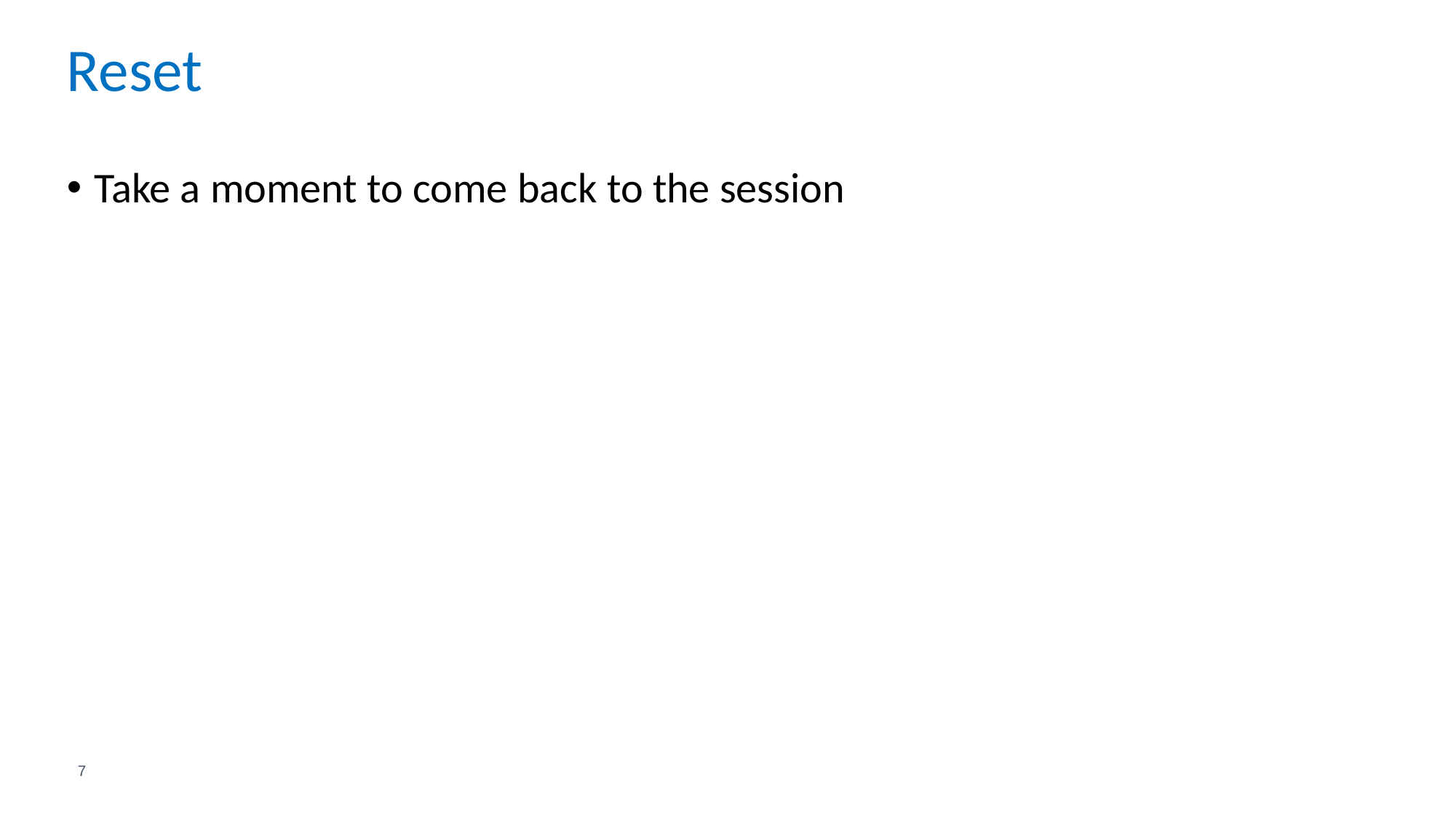

# Reset
Take a moment to come back to the session

7